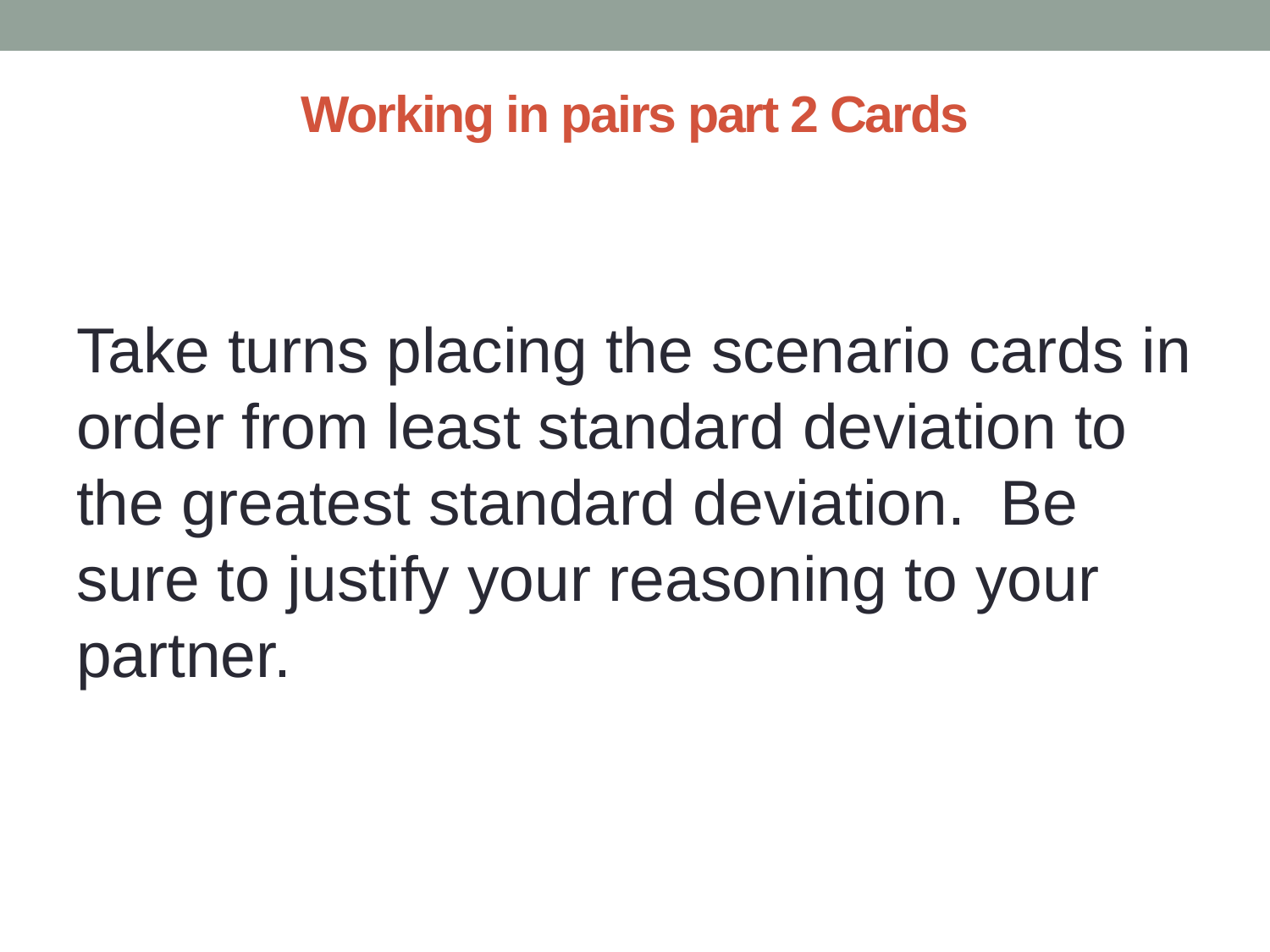

# Working in pairs part 2 Cards

Take turns placing the scenario cards in order from least standard deviation to the greatest standard deviation.  Be sure to justify your reasoning to your partner.